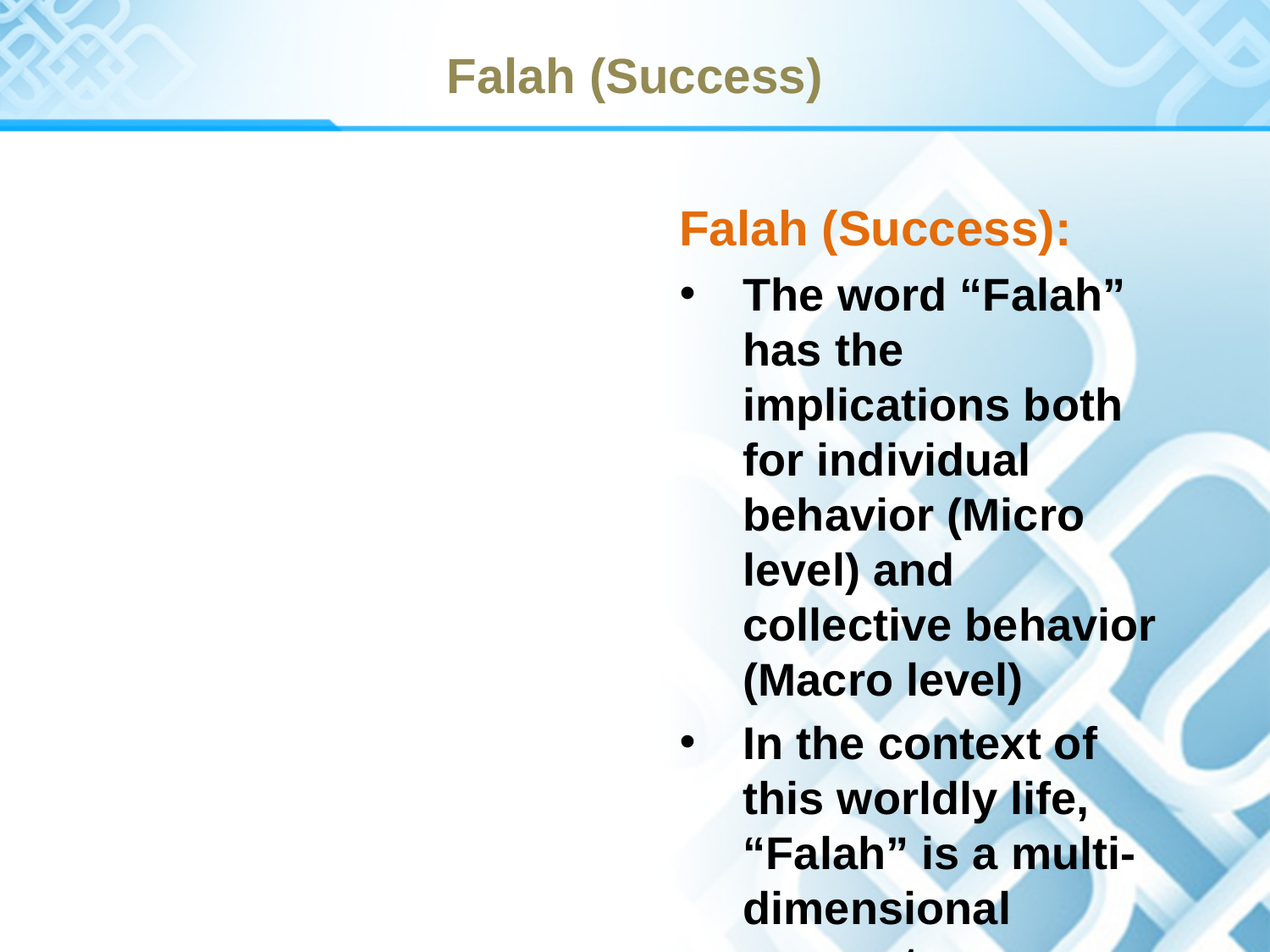

Falah (Success)
Falah (Success):
The word “Falah” has the implications both for individual behavior (Micro level) and collective behavior (Macro level)
In the context of this worldly life, “Falah” is a multi-dimensional concepts